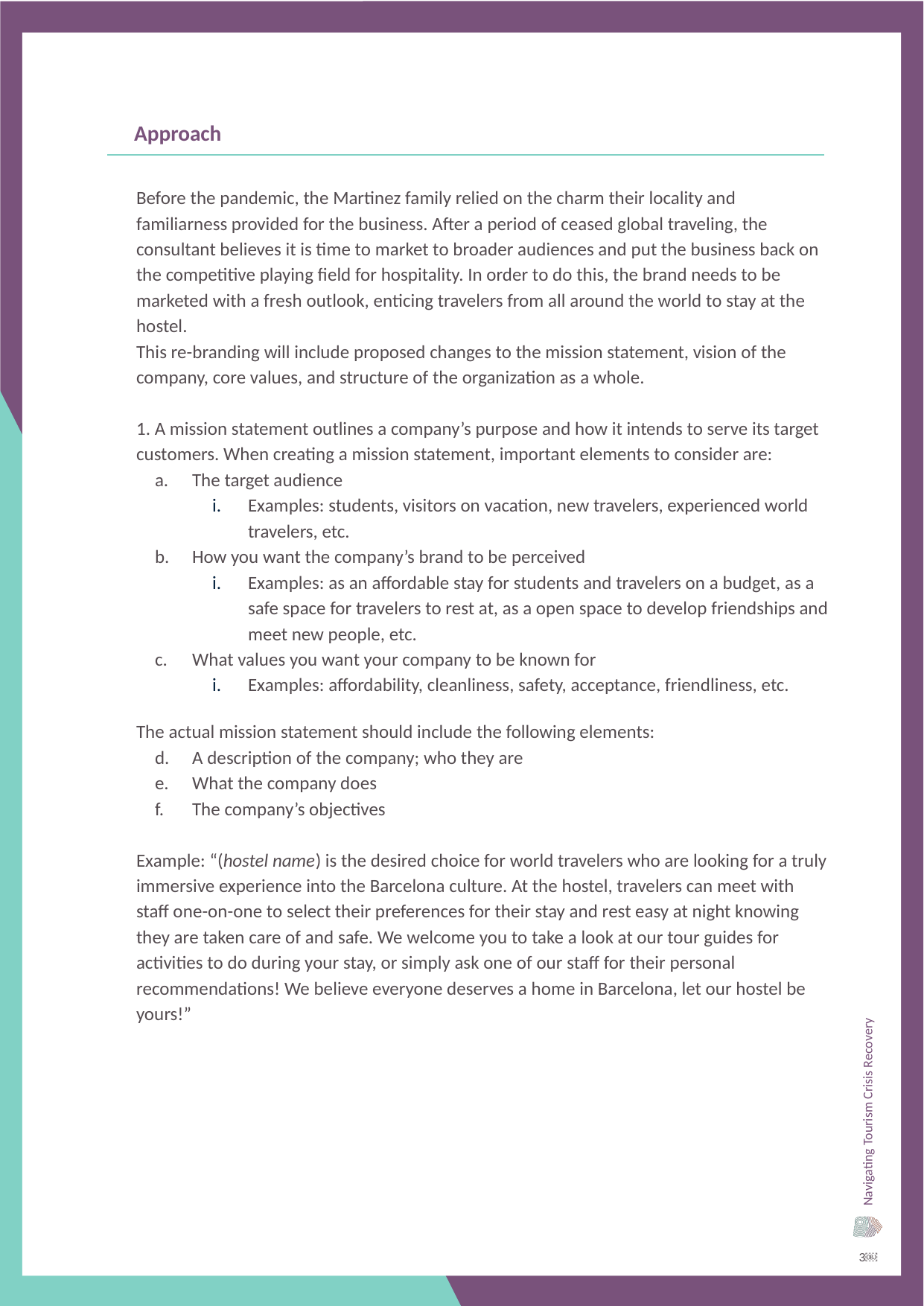

Approach
Before the pandemic, the Martinez family relied on the charm their locality and familiarness provided for the business. After a period of ceased global traveling, the consultant believes it is time to market to broader audiences and put the business back on the competitive playing field for hospitality. In order to do this, the brand needs to be marketed with a fresh outlook, enticing travelers from all around the world to stay at the hostel.
This re-branding will include proposed changes to the mission statement, vision of the company, core values, and structure of the organization as a whole.

1. A mission statement outlines a company’s purpose and how it intends to serve its target customers. When creating a mission statement, important elements to consider are:
The target audience
Examples: students, visitors on vacation, new travelers, experienced world travelers, etc.
How you want the company’s brand to be perceived
Examples: as an affordable stay for students and travelers on a budget, as a safe space for travelers to rest at, as a open space to develop friendships and meet new people, etc.
What values you want your company to be known for
Examples: affordability, cleanliness, safety, acceptance, friendliness, etc.

The actual mission statement should include the following elements:
A description of the company; who they are
What the company does
The company’s objectives

Example: “(hostel name) is the desired choice for world travelers who are looking for a truly immersive experience into the Barcelona culture. At the hostel, travelers can meet with staff one-on-one to select their preferences for their stay and rest easy at night knowing they are taken care of and safe. We welcome you to take a look at our tour guides for activities to do during your stay, or simply ask one of our staff for their personal recommendations! We believe everyone deserves a home in Barcelona, let our hostel be yours!”